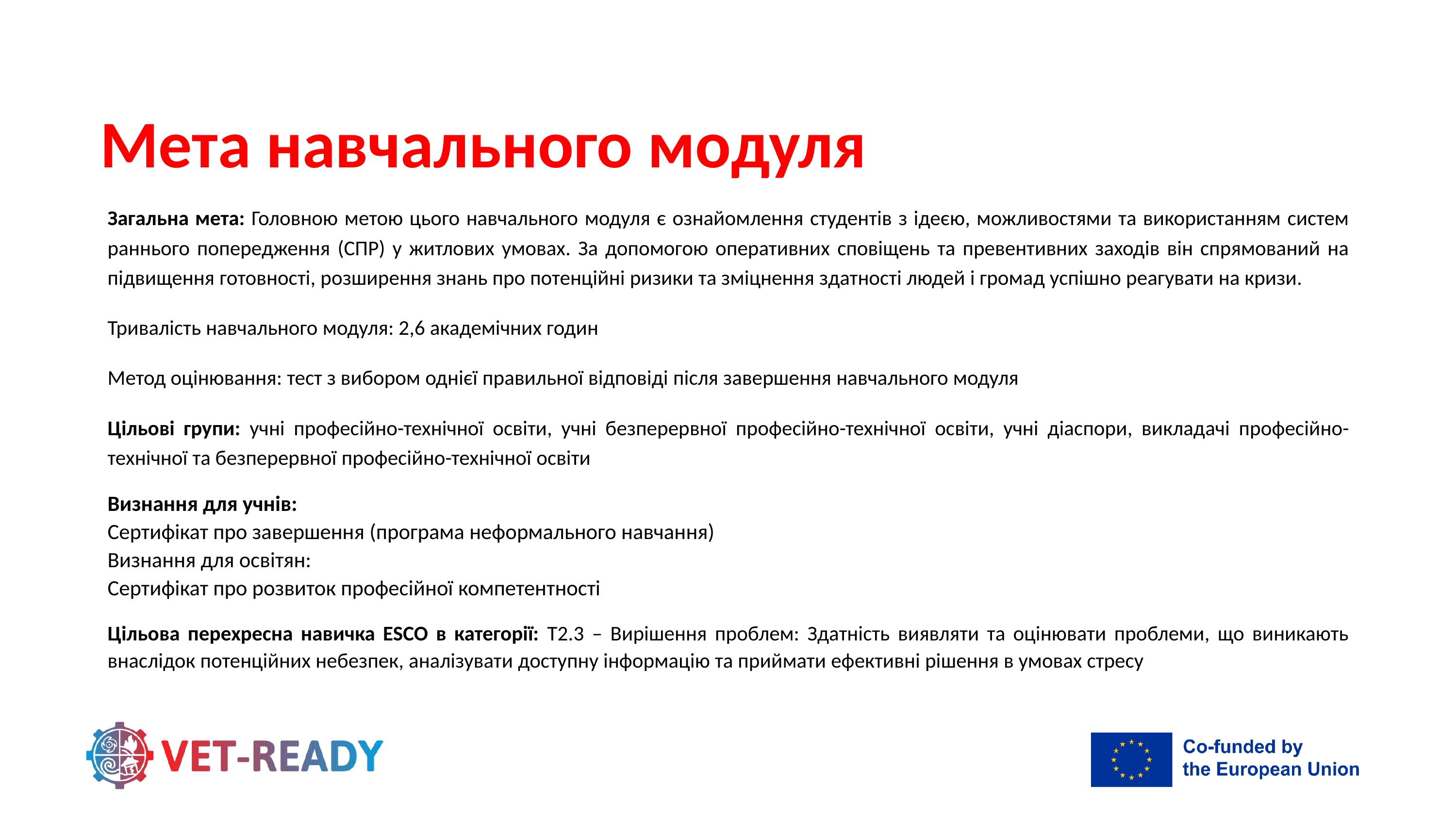

Мета навчального модуля
Загальна мета: Головною метою цього навчального модуля є ознайомлення студентів з ідеєю, можливостями та використанням систем раннього попередження (СПР) у житлових умовах. За допомогою оперативних сповіщень та превентивних заходів він спрямований на підвищення готовності, розширення знань про потенційні ризики та зміцнення здатності людей і громад успішно реагувати на кризи.

Тривалість навчального модуля: 2,6 академічних годин

Метод оцінювання: тест з вибором однієї правильної відповіді після завершення навчального модуля

Цільові групи: учні професійно-технічної освіти, учні безперервної професійно-технічної освіти, учні діаспори, викладачі професійно-технічної та безперервної професійно-технічної освіти

Визнання для учнів:
Сертифікат про завершення (програма неформального навчання)
Визнання для освітян:
Сертифікат про розвиток професійної компетентності

Цільова перехресна навичка ESCO в категорії: T2.3 – Вирішення проблем: Здатність виявляти та оцінювати проблеми, що виникають внаслідок потенційних небезпек, аналізувати доступну інформацію та приймати ефективні рішення в умовах стресу